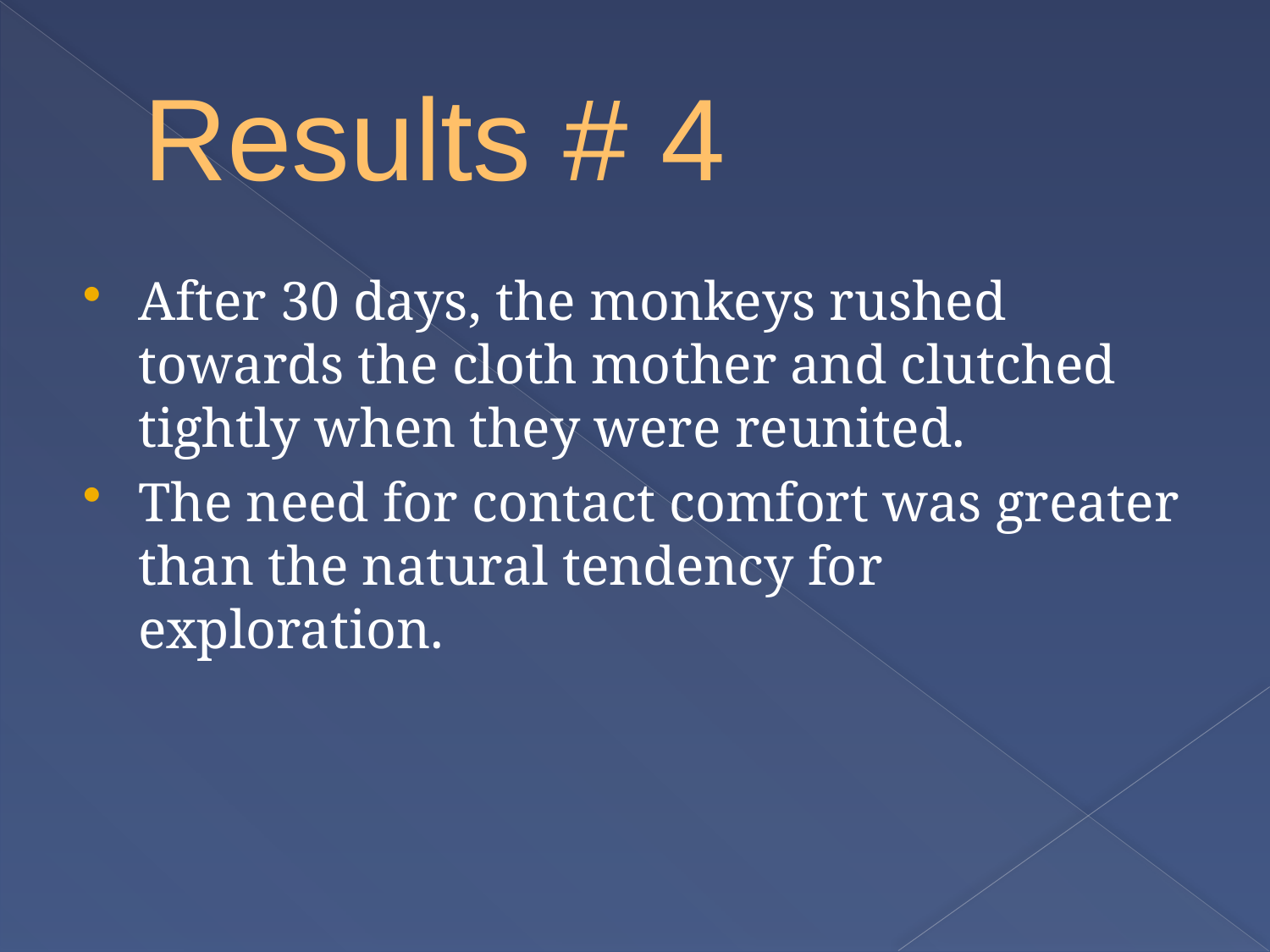

# Results # 4
After 30 days, the monkeys rushed towards the cloth mother and clutched tightly when they were reunited.
The need for contact comfort was greater than the natural tendency for exploration.